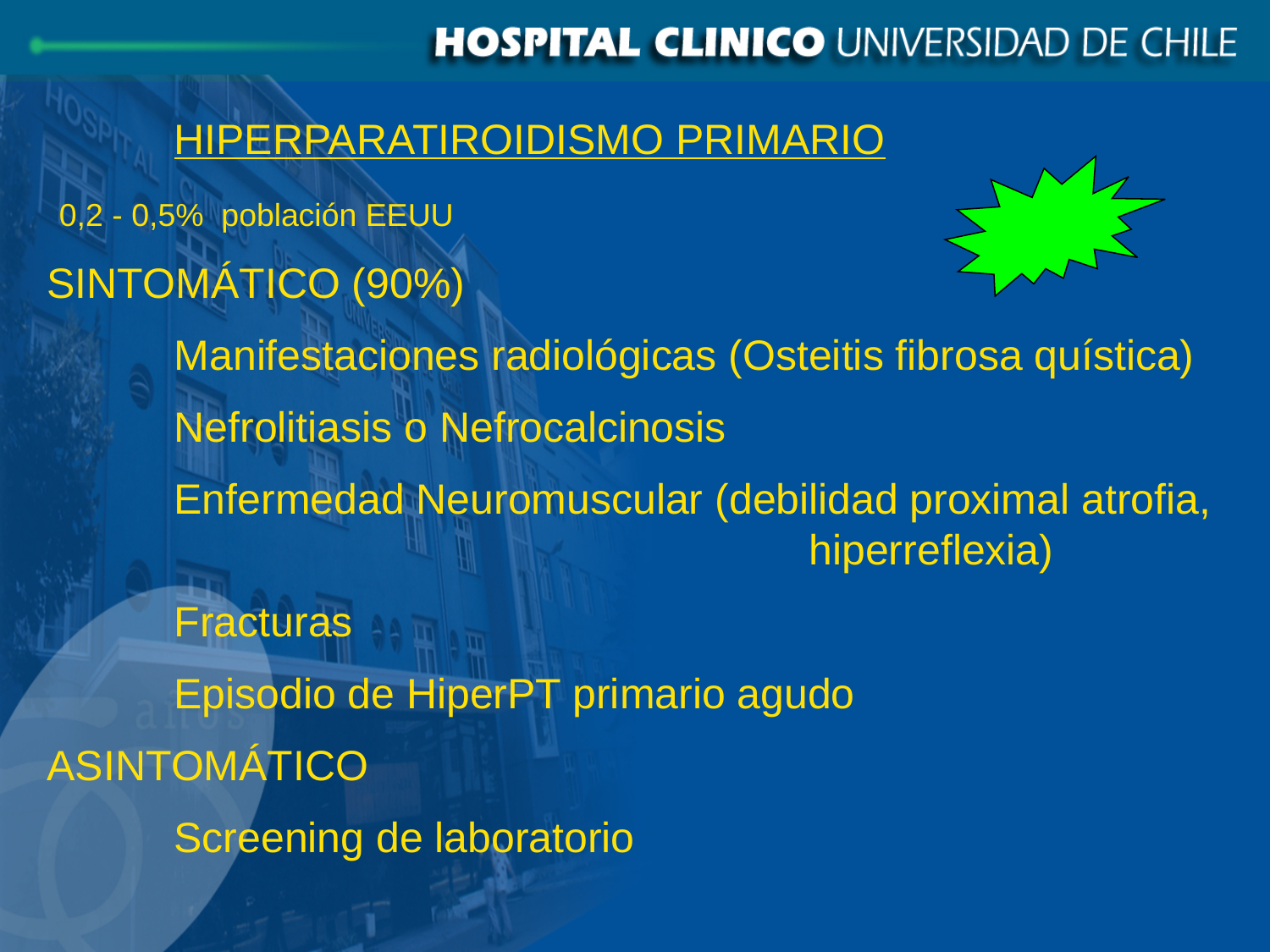

HIPERPARATIROIDISMO PRIMARIO
 0,2 - 0,5%  población EEUU
SINTOMÁTICO (90%)
	Manifestaciones radiológicas (Osteitis fibrosa quística)
	Nefrolitiasis o Nefrocalcinosis
	Enfermedad Neuromuscular (debilidad proximal atrofia, 						hiperreflexia)
	Fracturas
	Episodio de HiperPT primario agudo
ASINTOMÁTICO
	Screening de laboratorio